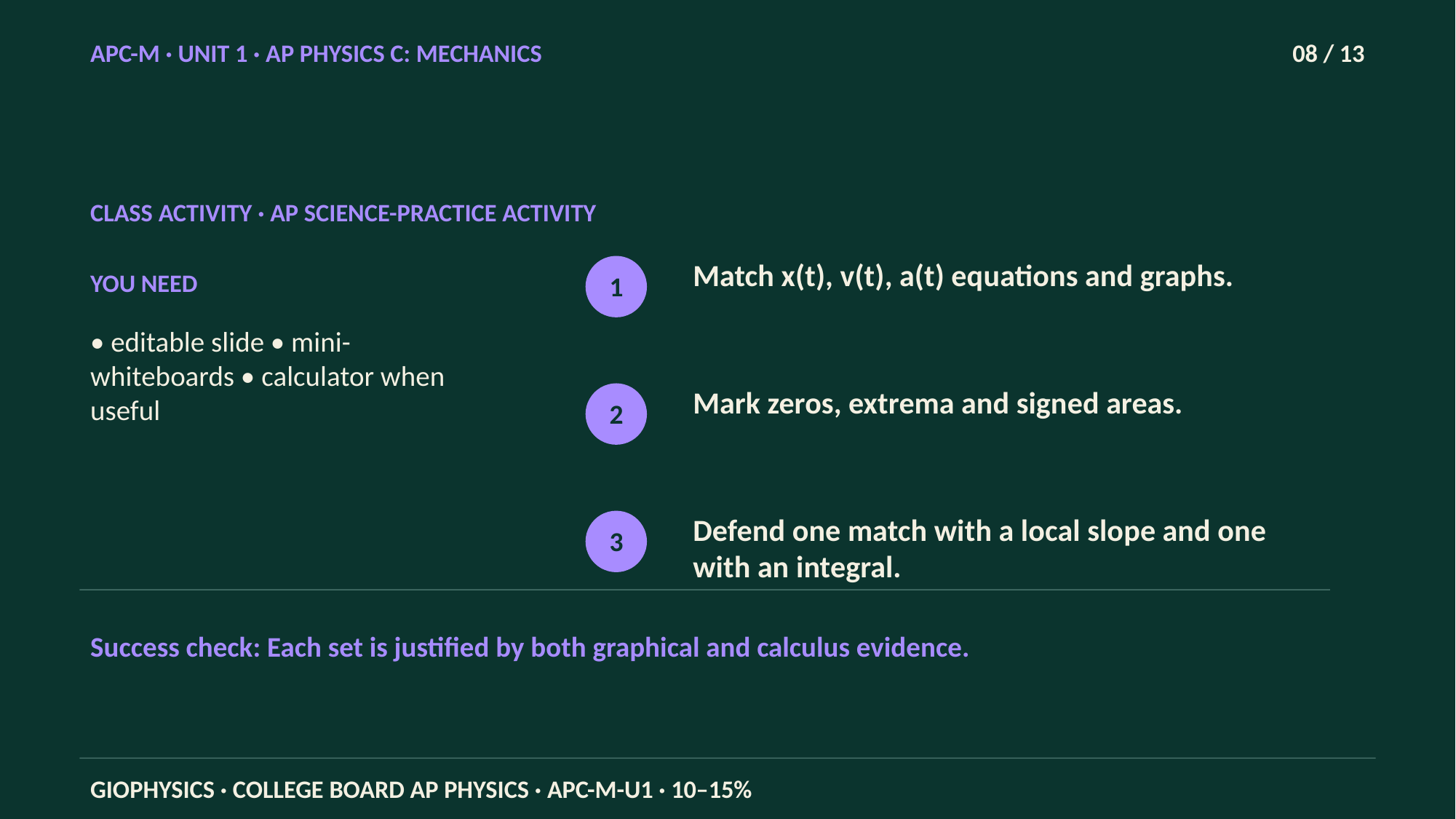

APC-M · UNIT 1 · AP PHYSICS C: MECHANICS
08 / 13

CLASS ACTIVITY · AP SCIENCE-PRACTICE ACTIVITY
Match x(t), v(t), a(t) equations and graphs.

YOU NEED
1
• editable slide • mini-whiteboards • calculator when useful
Mark zeros, extrema and signed areas.

2
Defend one match with a local slope and one with an integral.

3

Success check: Each set is justified by both graphical and calculus evidence.

GIOPHYSICS · COLLEGE BOARD AP PHYSICS · APC-M-U1 · 10–15%